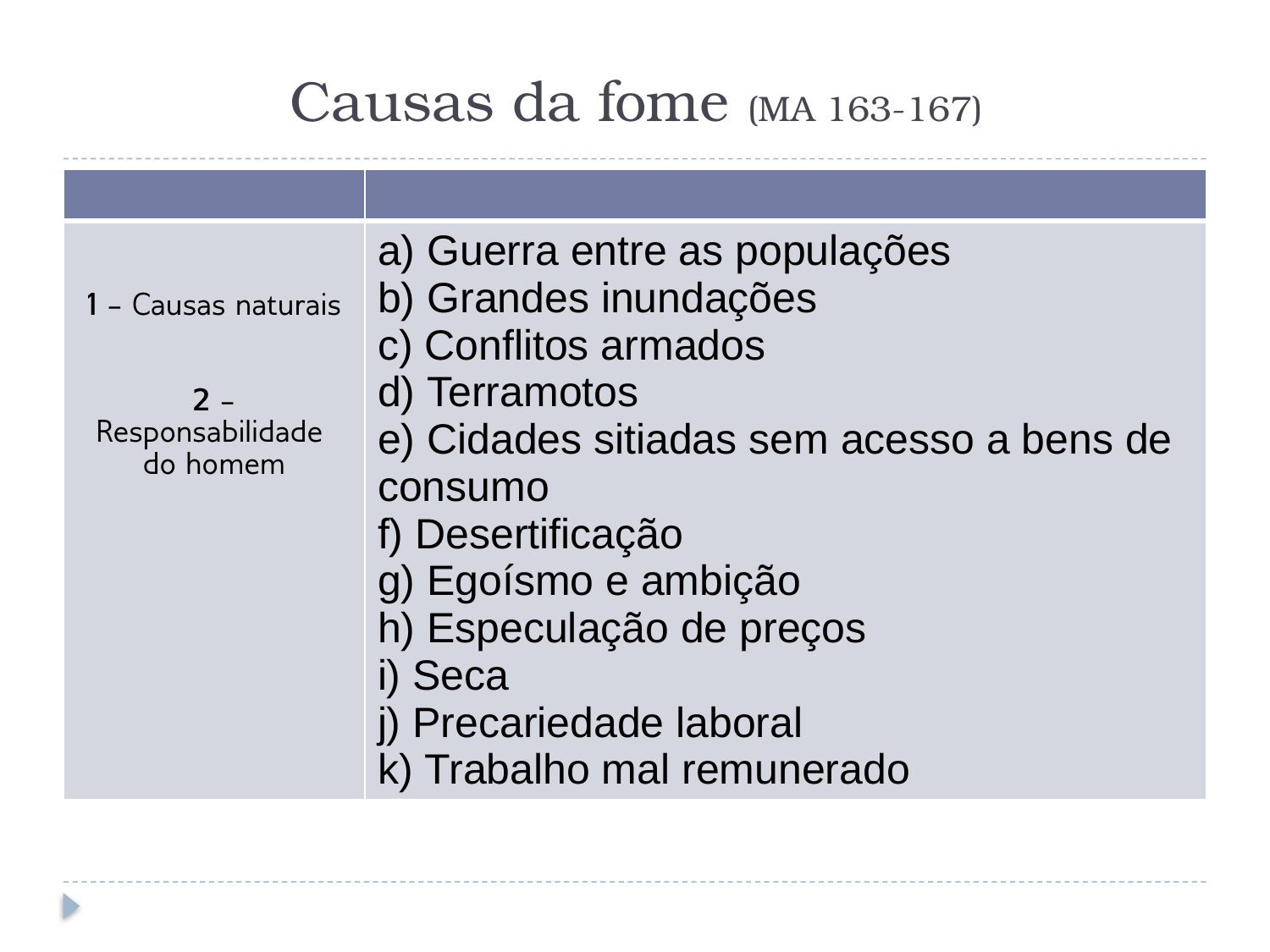

# Causas da fome (MA 163-167)
|  |  |
| --- | --- |
| 1 – Causas naturais 2 – Responsabilidade do homem | a) Guerra entre as populações b) Grandes inundações c) Conflitos armados d) Terramotos e) Cidades sitiadas sem acesso a bens de consumo f) Desertificação g) Egoísmo e ambição h) Especulação de preços i) Seca j) Precariedade laboral k) Trabalho mal remunerado |